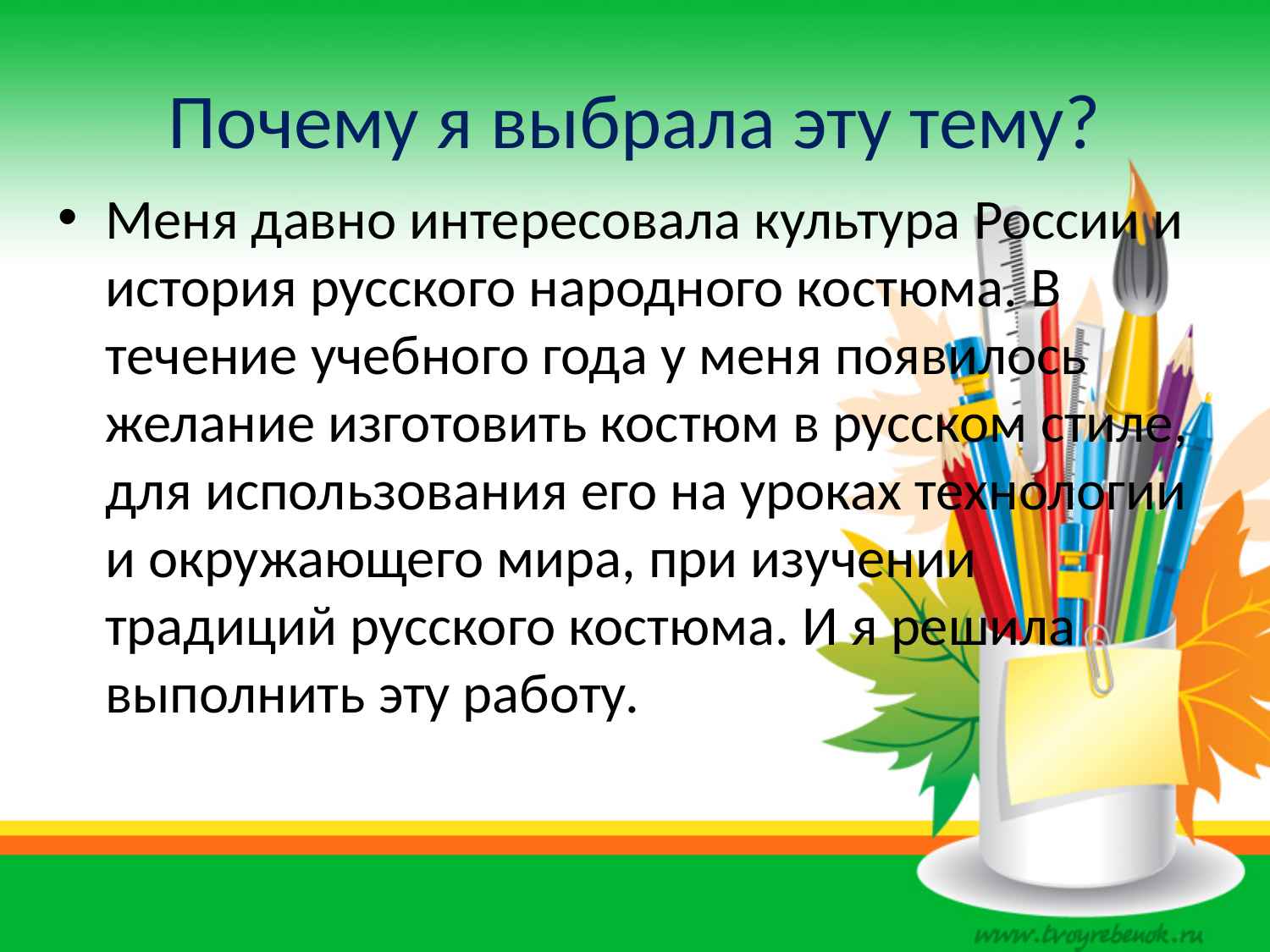

# Почему я выбрала эту тему?
Меня давно интересовала культура России и история русского народного костюма. В течение учебного года у меня появилось желание изготовить костюм в русском стиле, для использования его на уроках технологии и окружающего мира, при изучении традиций русского костюма. И я решила выполнить эту работу.